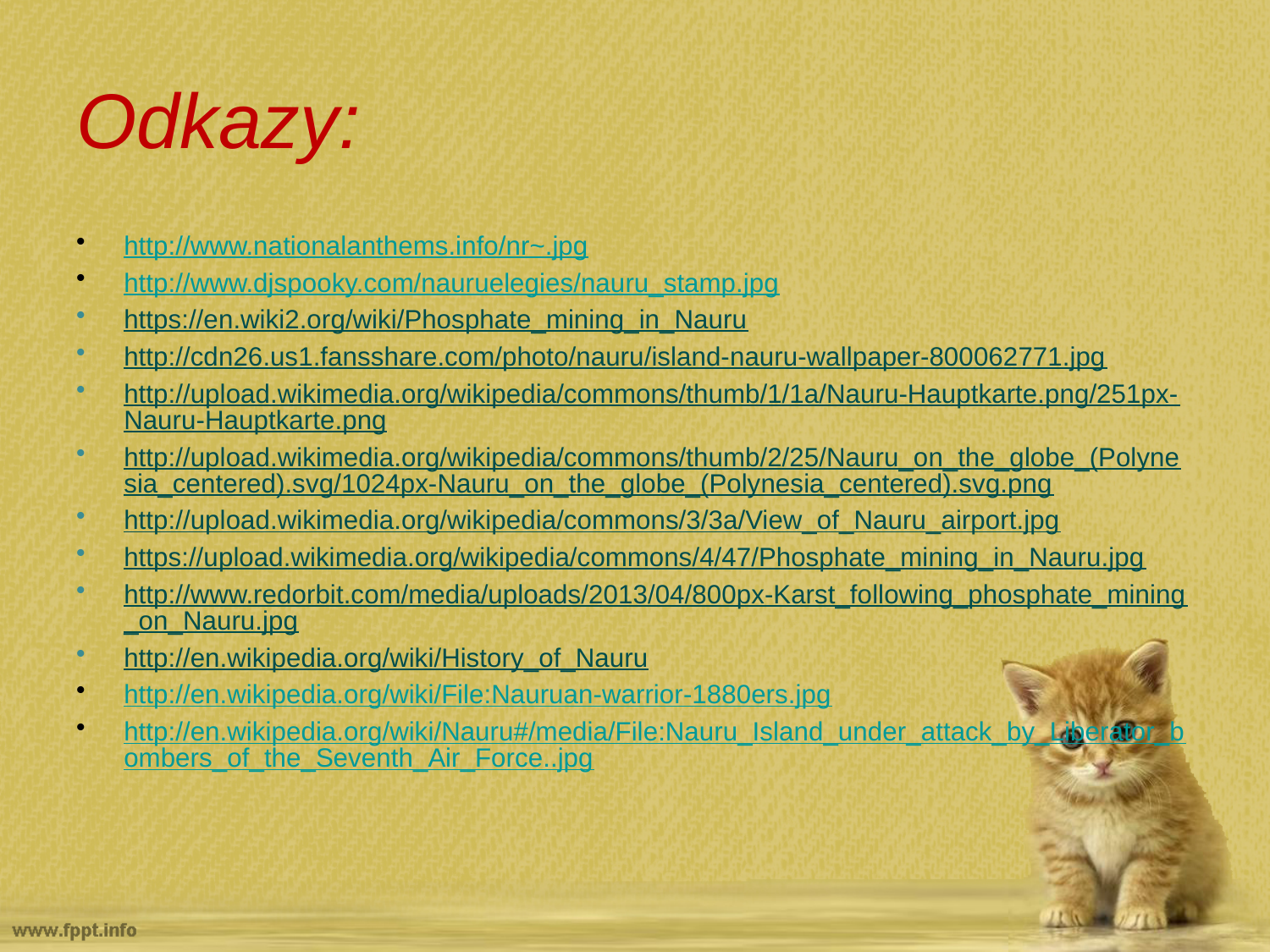

# Odkazy:
http://www.nationalanthems.info/nr~.jpg
http://www.djspooky.com/nauruelegies/nauru_stamp.jpg
https://en.wiki2.org/wiki/Phosphate_mining_in_Nauru
http://cdn26.us1.fansshare.com/photo/nauru/island-nauru-wallpaper-800062771.jpg
http://upload.wikimedia.org/wikipedia/commons/thumb/1/1a/Nauru-Hauptkarte.png/251px-Nauru-Hauptkarte.png
http://upload.wikimedia.org/wikipedia/commons/thumb/2/25/Nauru_on_the_globe_(Polynesia_centered).svg/1024px-Nauru_on_the_globe_(Polynesia_centered).svg.png
http://upload.wikimedia.org/wikipedia/commons/3/3a/View_of_Nauru_airport.jpg
https://upload.wikimedia.org/wikipedia/commons/4/47/Phosphate_mining_in_Nauru.jpg
http://www.redorbit.com/media/uploads/2013/04/800px-Karst_following_phosphate_mining_on_Nauru.jpg
http://en.wikipedia.org/wiki/History_of_Nauru
http://en.wikipedia.org/wiki/File:Nauruan-warrior-1880ers.jpg
http://en.wikipedia.org/wiki/Nauru#/media/File:Nauru_Island_under_attack_by_Liberator_bombers_of_the_Seventh_Air_Force..jpg